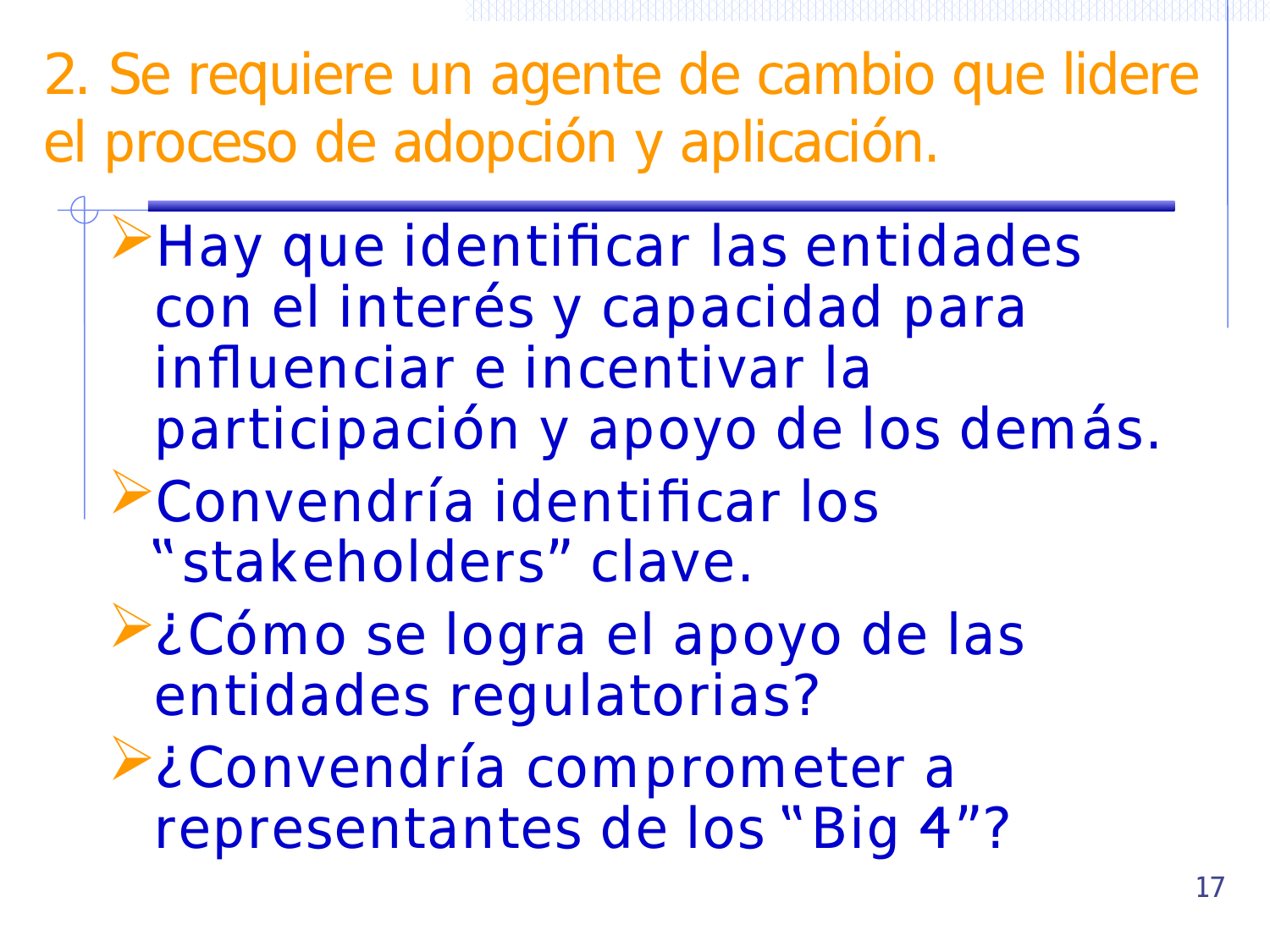

2. Se requiere un agente de cambio que lidere el proceso de adopción y aplicación.

Hay que identificar las entidades con el interés y capacidad para influenciar e incentivar la participación y apoyo de los demás.
Convendría identificar los “stakeholders” clave.
¿Cómo se logra el apoyo de las entidades regulatorias?
¿Convendría comprometer a representantes de los “Big 4”?

17